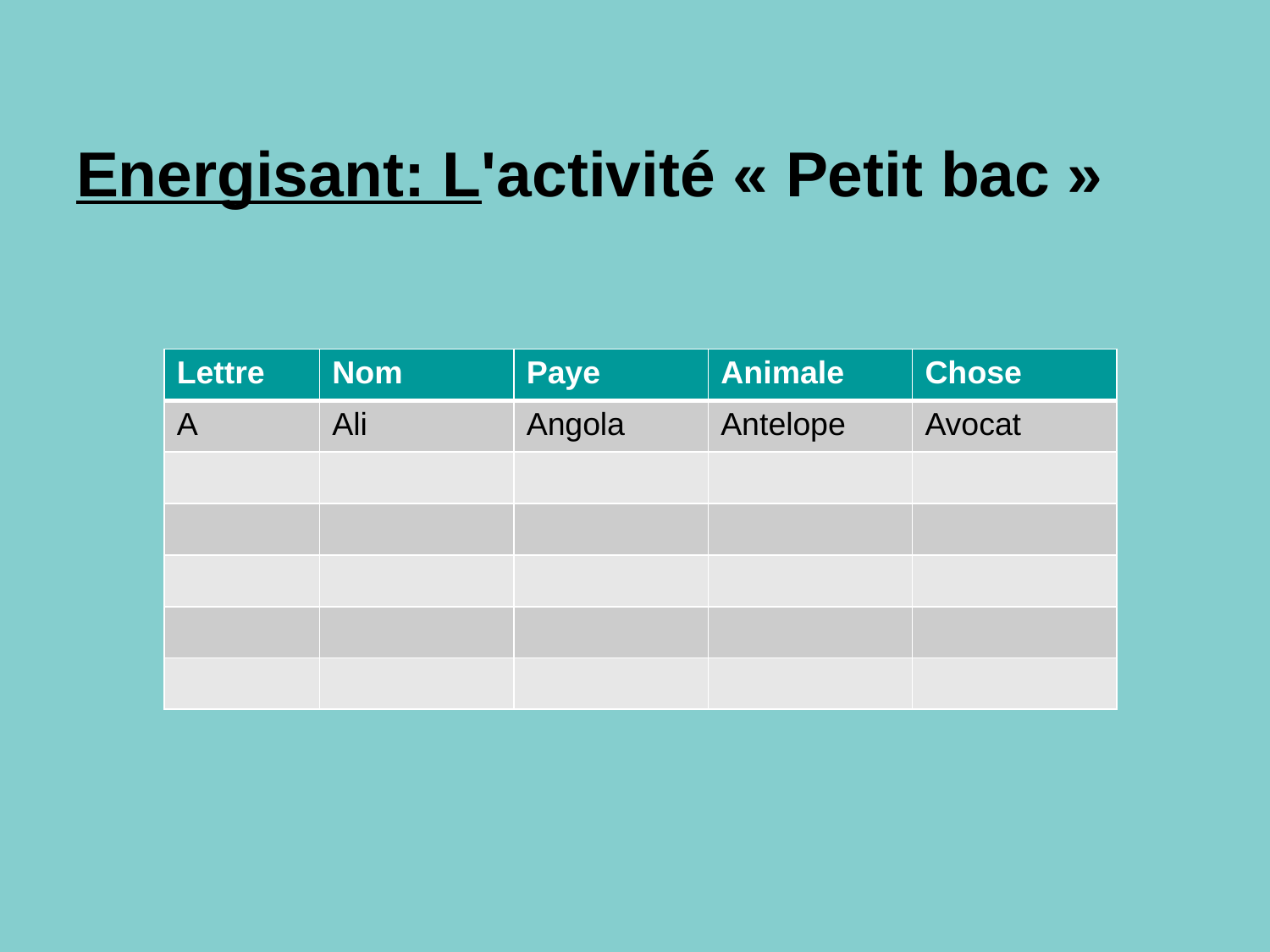

# Energisant: L'activité « Petit bac »
| Lettre | Nom | Paye | Animale | Chose |
| --- | --- | --- | --- | --- |
| A | Ali | Angola | Antelope | Avocat |
|  |  |  |  |  |
|  |  |  |  |  |
|  |  |  |  |  |
|  |  |  |  |  |
|  |  |  |  |  |